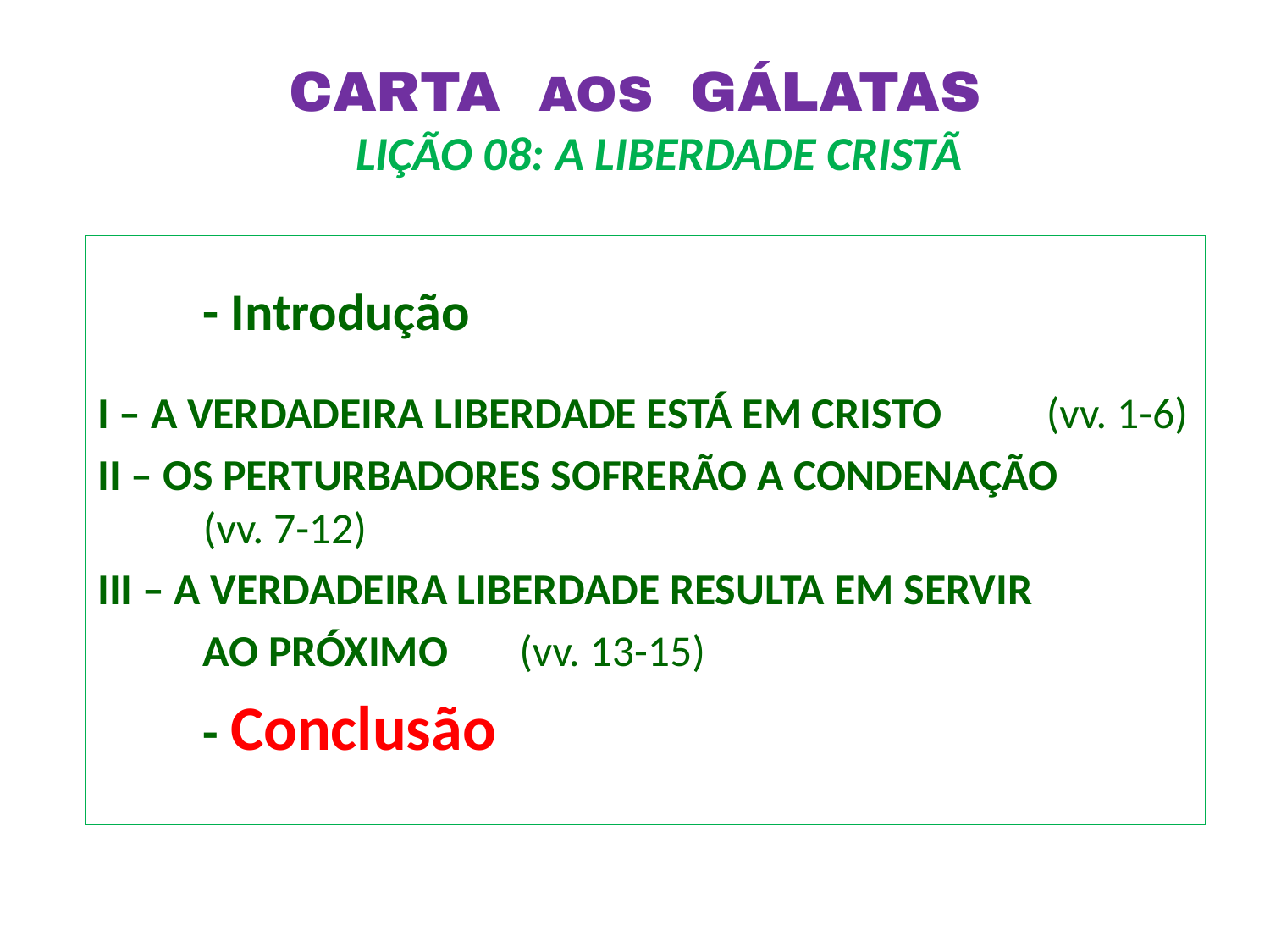

# CARTA  AOS  GÁLATAS LIÇÃO 08: A LIBERDADE CRISTÃ

	- Introdução

I – A VERDADEIRA LIBERDADE ESTÁ EM CRISTO						(vv. 1-6)
II – OS PERTURBADORES SOFRERÃO A CONDENAÇÃO					(vv. 7-12)
III – A VERDADEIRA LIBERDADE RESULTA EM SERVIR
	AO PRÓXIMO		(vv. 13-15)
	- Conclusão